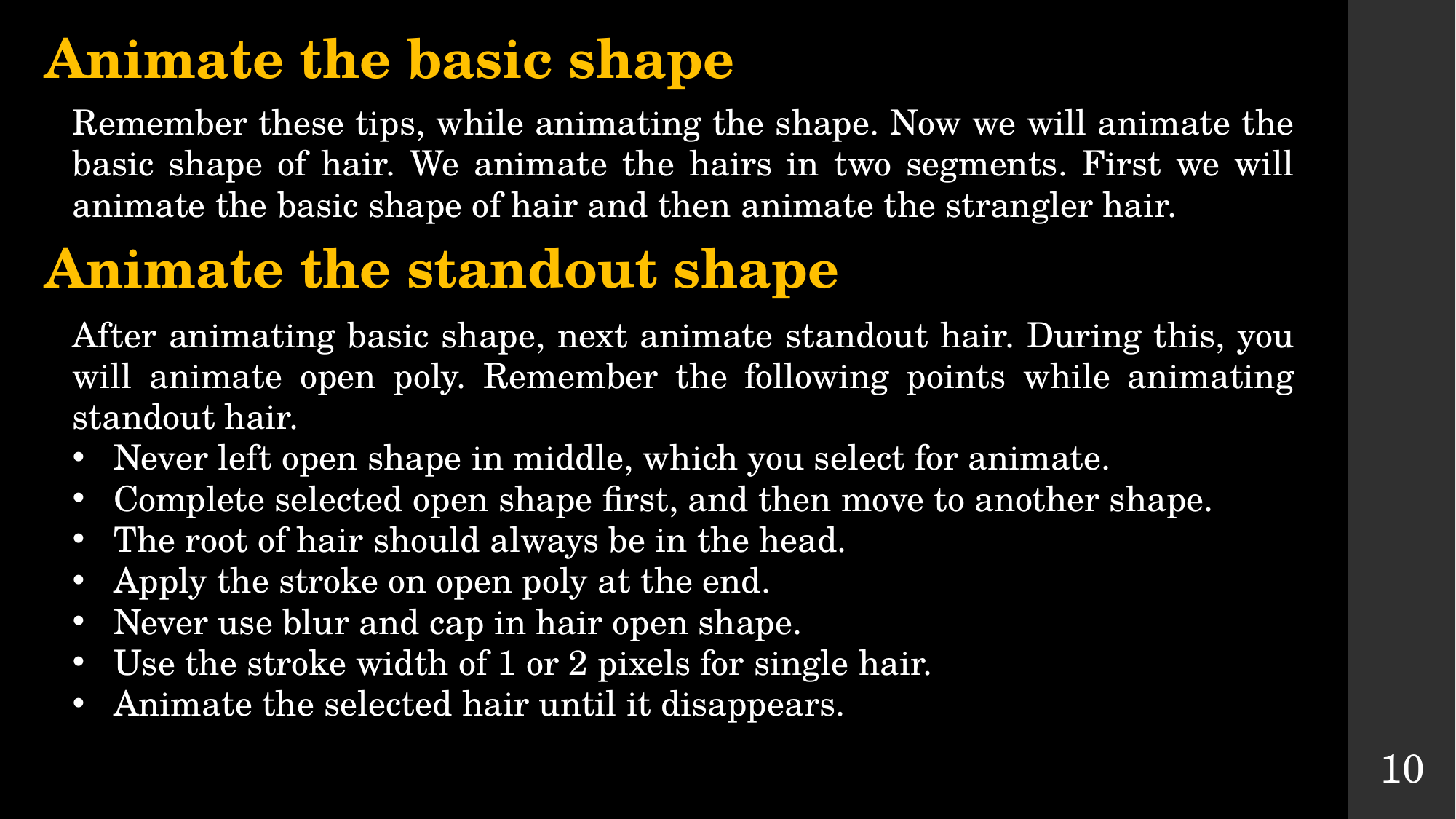

Animate the basic shape
Remember these tips, while animating the shape. Now we will animate the basic shape of hair. We animate the hairs in two segments. First we will animate the basic shape of hair and then animate the strangler hair.
Animate the standout shape
After animating basic shape, next animate standout hair. During this, you will animate open poly. Remember the following points while animating standout hair.
Never left open shape in middle, which you select for animate.
Complete selected open shape first, and then move to another shape.
The root of hair should always be in the head.
Apply the stroke on open poly at the end.
Never use blur and cap in hair open shape.
Use the stroke width of 1 or 2 pixels for single hair.
Animate the selected hair until it disappears.
10